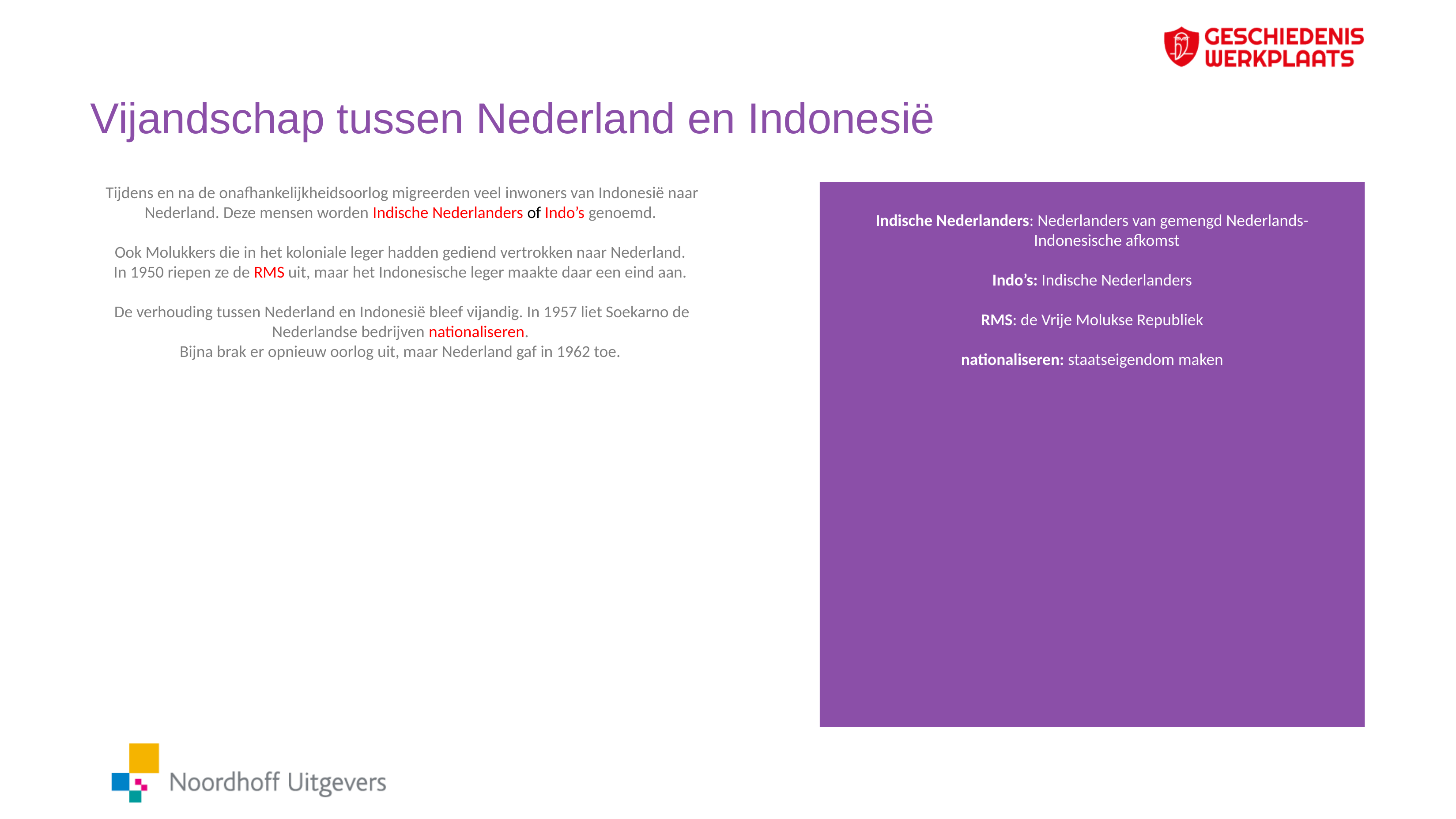

# Vijandschap tussen Nederland en Indonesië
Tijdens en na de onafhankelijkheidsoorlog migreerden veel inwoners van Indonesië naar Nederland. Deze mensen worden Indische Nederlanders of Indo’s genoemd.

Ook Molukkers die in het koloniale leger hadden gediend vertrokken naar Nederland.
In 1950 riepen ze de RMS uit, maar het Indonesische leger maakte daar een eind aan.

De verhouding tussen Nederland en Indonesië bleef vijandig. In 1957 liet Soekarno de Nederlandse bedrijven nationaliseren.
Bijna brak er opnieuw oorlog uit, maar Nederland gaf in 1962 toe.
Indische Nederlanders: Nederlanders van gemengd Nederlands-Indonesische afkomst

Indo’s: Indische Nederlanders

RMS: de Vrije Molukse Republiek

nationaliseren: staatseigendom maken